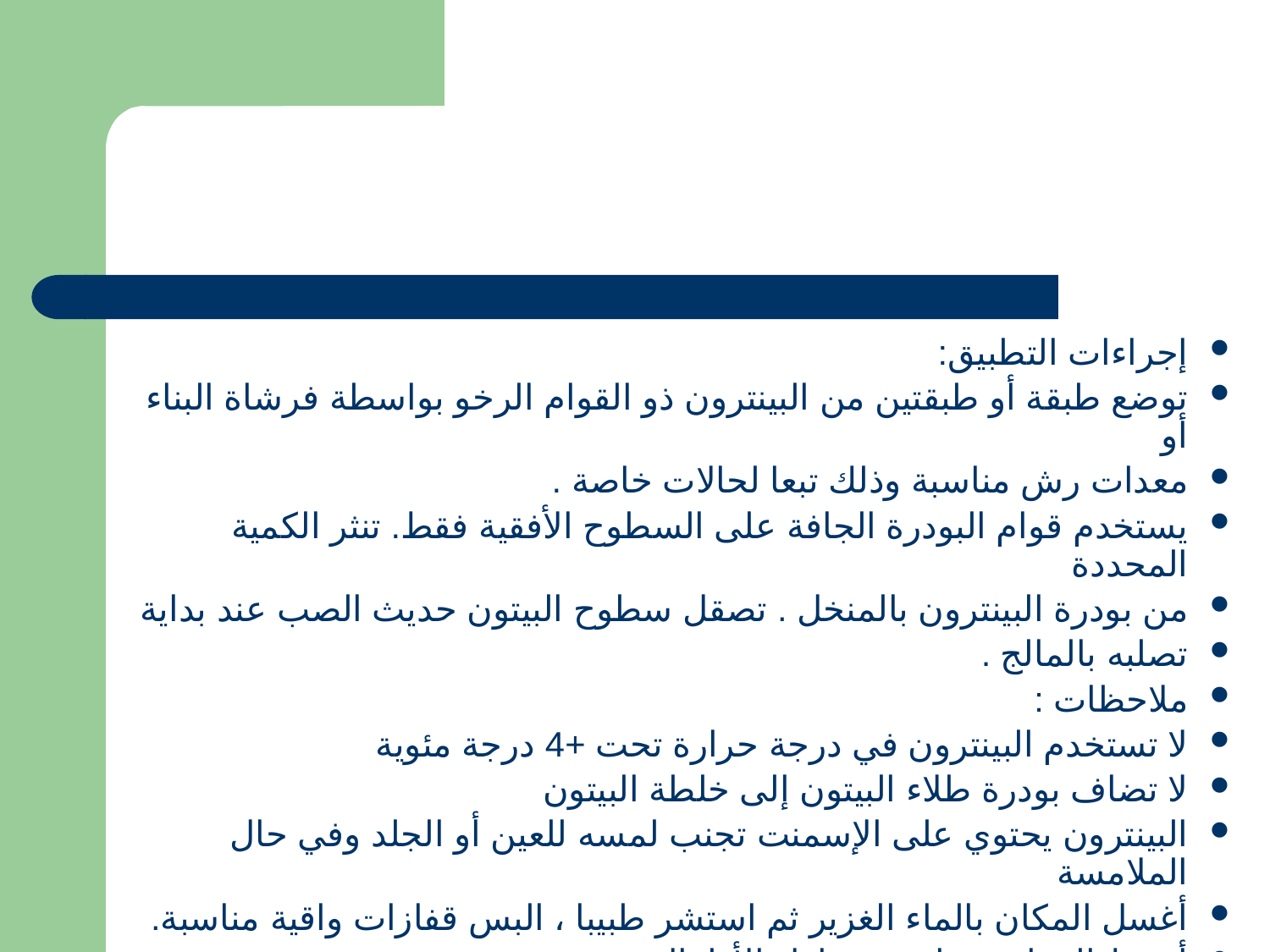

إجراءات التطبيق:
توضع طبقة أو طبقتين من البينترون ذو القوام الرخو بواسطة فرشاة البناء أو
معدات رش مناسبة وذلك تبعا لحالات خاصة .
يستخدم قوام البودرة الجافة على السطوح الأفقية فقط. تنثر الكمية المحددة
من بودرة البينترون بالمنخل . تصقل سطوح البيتون حديث الصب عند بداية
تصلبه بالمالج .
ملاحظات :
لا تستخدم البينترون في درجة حرارة تحت +4 درجة مئوية
لا تضاف بودرة طلاء البيتون إلى خلطة البيتون
البينترون يحتوي على الإسمنت تجنب لمسه للعين أو الجلد وفي حال الملامسة
أغسل المكان بالماء الغزير ثم استشر طبيبا ، البس قفازات واقية مناسبة.
أحفظ المواد بعيدا عن متناول الأطفال
تعليمات الأمان: